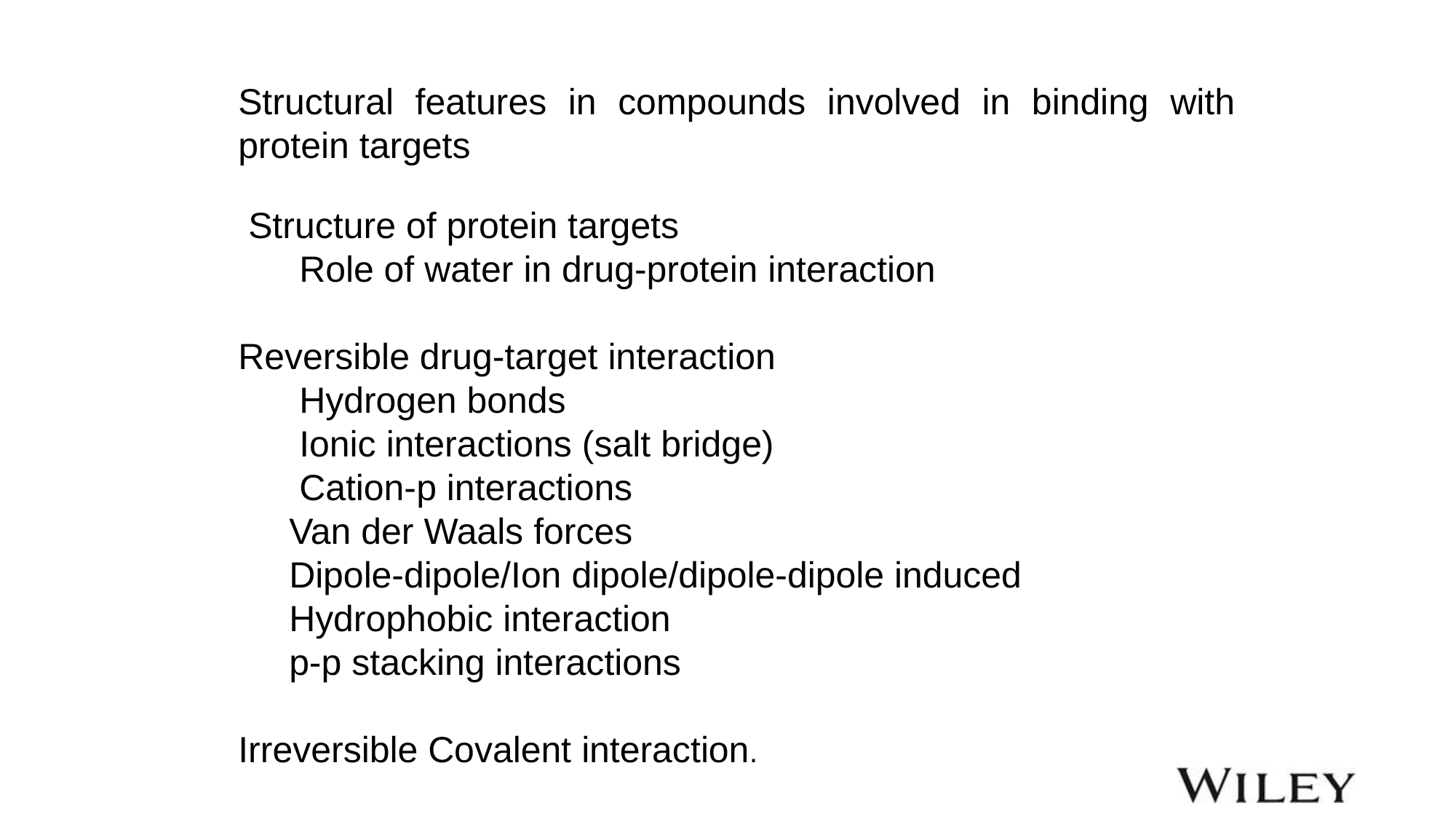

Structural features in compounds involved in binding with protein targets

 Structure of protein targets
      Role of water in drug-protein interaction

Reversible drug-target interaction
      Hydrogen bonds
      Ionic interactions (salt bridge)
      Cation-p interactions
     Van der Waals forces
     Dipole-dipole/Ion dipole/dipole-dipole induced
     Hydrophobic interaction
     p-p stacking interactions

Irreversible Covalent interaction.